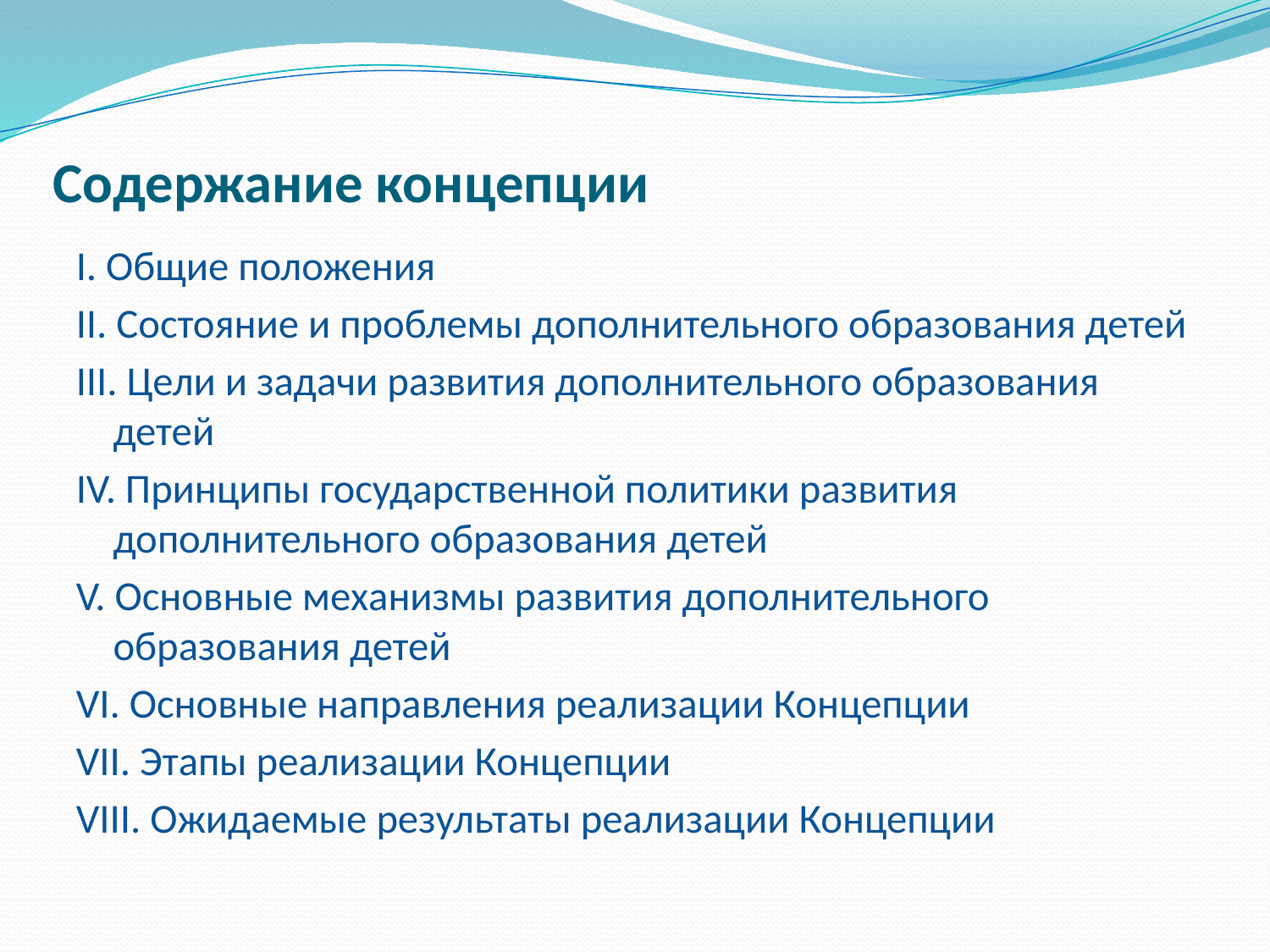

# Содержание концепции
I. Общие положения
II. Состояние и проблемы дополнительного образования детей
III. Цели и задачи развития дополнительного образования детей
IV. Принципы государственной политики развития дополнительного образования детей
V. Основные механизмы развития дополнительного образования детей
VI. Основные направления реализации Концепции
VII. Этапы реализации Концепции
VIII. Ожидаемые результаты реализации Концепции